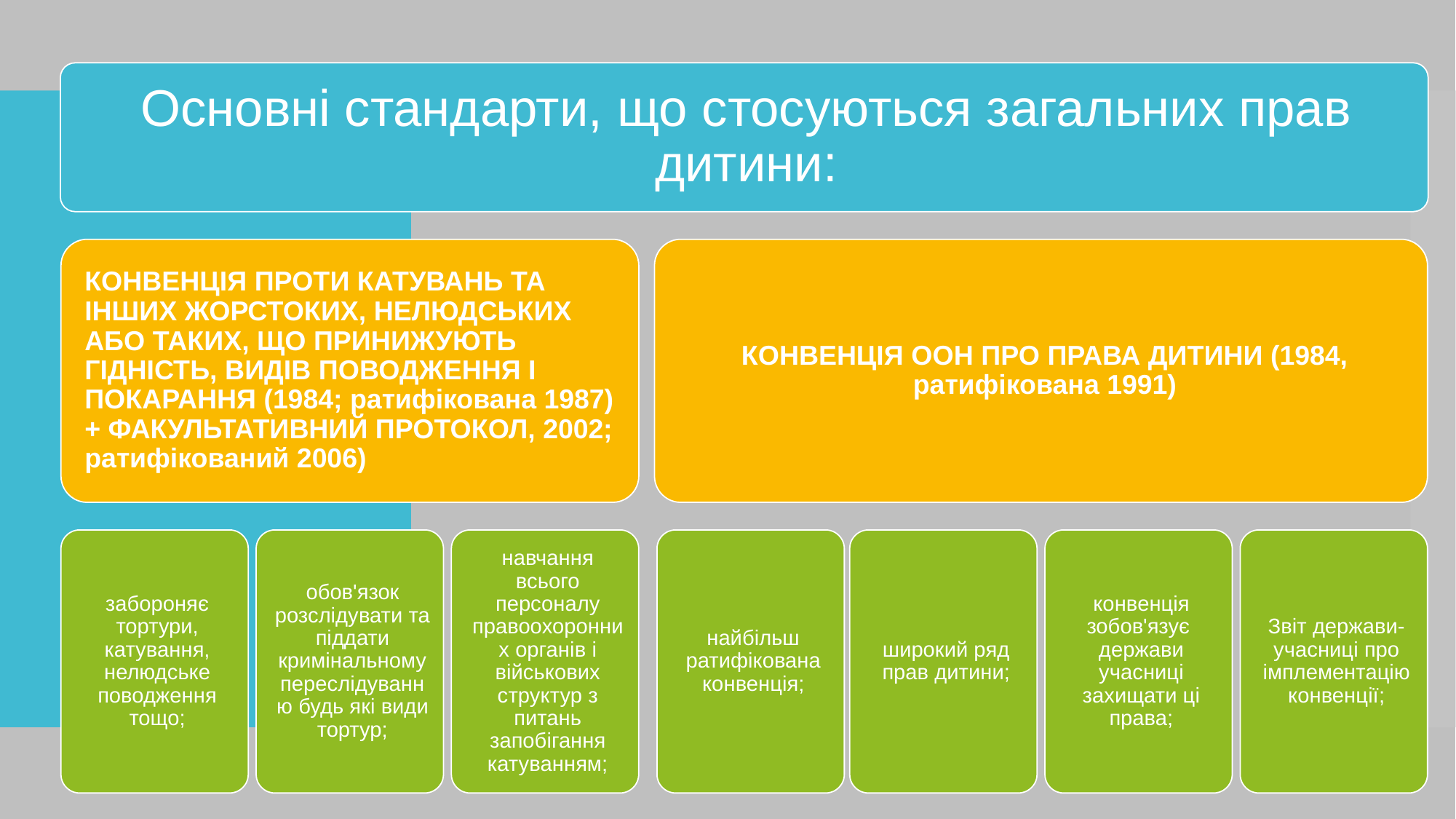

Основні стандарти, що стосуються загальних прав дитини:
КОНВЕНЦІЯ ПРОТИ КАТУВАНЬ ТА ІНШИХ ЖОРСТОКИХ, НЕЛЮДСЬКИХ АБО ТАКИХ, ЩО ПРИНИЖУЮТЬ ГІДНІСТЬ, ВИДІВ ПОВОДЖЕННЯ І ПОКАРАННЯ (1984; ратифікована 1987) + ФАКУЛЬТАТИВНИЙ ПРОТОКОЛ, 2002; ратифікований 2006)
забороняє тортури, катування, нелюдське поводження тощо;
обов'язок розслідувати та піддати кримінальному переслідуванню будь які види тортур;
навчання всього персоналу правоохоронних органів і військових структур з питань запобігання катуванням;
КОНВЕНЦІЯ ООН ПРО ПРАВА ДИТИНИ (1984, ратифікована 1991)
найбільш ратифікована конвенція;
широкий ряд прав дитини;
конвенція зобов'язує  держави учасниці захищати ці права;
Звіт держави-учасниці про імплементацію конвенції;